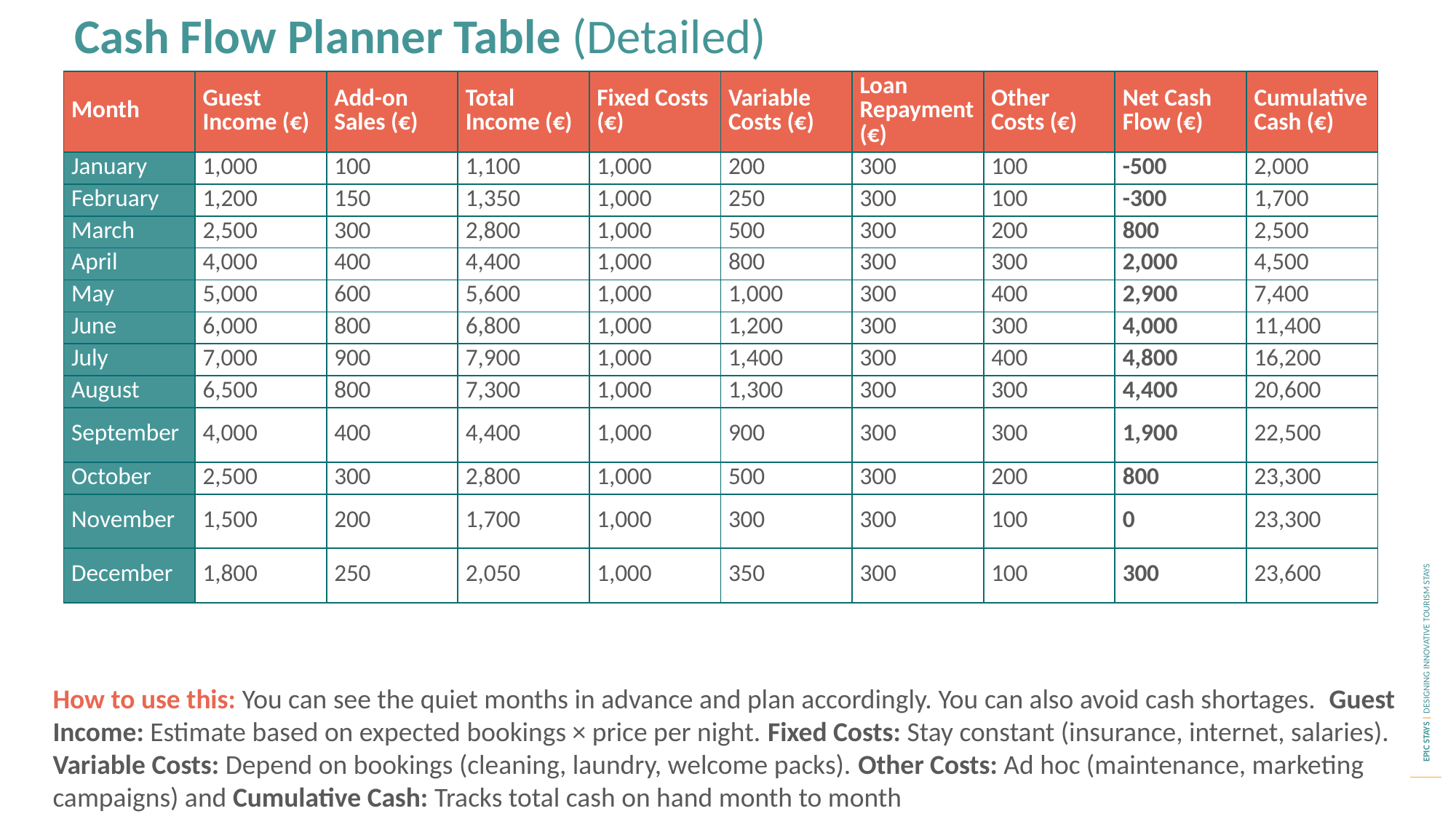

Cash Flow Planner Table (Detailed)
| Month | Guest Income (€) | Add-on Sales (€) | Total Income (€) | Fixed Costs (€) | Variable Costs (€) | Loan Repayment (€) | Other Costs (€) | Net Cash Flow (€) | Cumulative Cash (€) |
| --- | --- | --- | --- | --- | --- | --- | --- | --- | --- |
| January | 1,000 | 100 | 1,100 | 1,000 | 200 | 300 | 100 | -500 | 2,000 |
| February | 1,200 | 150 | 1,350 | 1,000 | 250 | 300 | 100 | -300 | 1,700 |
| March | 2,500 | 300 | 2,800 | 1,000 | 500 | 300 | 200 | 800 | 2,500 |
| April | 4,000 | 400 | 4,400 | 1,000 | 800 | 300 | 300 | 2,000 | 4,500 |
| May | 5,000 | 600 | 5,600 | 1,000 | 1,000 | 300 | 400 | 2,900 | 7,400 |
| June | 6,000 | 800 | 6,800 | 1,000 | 1,200 | 300 | 300 | 4,000 | 11,400 |
| July | 7,000 | 900 | 7,900 | 1,000 | 1,400 | 300 | 400 | 4,800 | 16,200 |
| August | 6,500 | 800 | 7,300 | 1,000 | 1,300 | 300 | 300 | 4,400 | 20,600 |
| September | 4,000 | 400 | 4,400 | 1,000 | 900 | 300 | 300 | 1,900 | 22,500 |
| October | 2,500 | 300 | 2,800 | 1,000 | 500 | 300 | 200 | 800 | 23,300 |
| November | 1,500 | 200 | 1,700 | 1,000 | 300 | 300 | 100 | 0 | 23,300 |
| December | 1,800 | 250 | 2,050 | 1,000 | 350 | 300 | 100 | 300 | 23,600 |
How to use this: You can see the quiet months in advance and plan accordingly. You can also avoid cash shortages.  Guest Income: Estimate based on expected bookings × price per night. Fixed Costs: Stay constant (insurance, internet, salaries). Variable Costs: Depend on bookings (cleaning, laundry, welcome packs). Other Costs: Ad hoc (maintenance, marketing campaigns) and Cumulative Cash: Tracks total cash on hand month to month